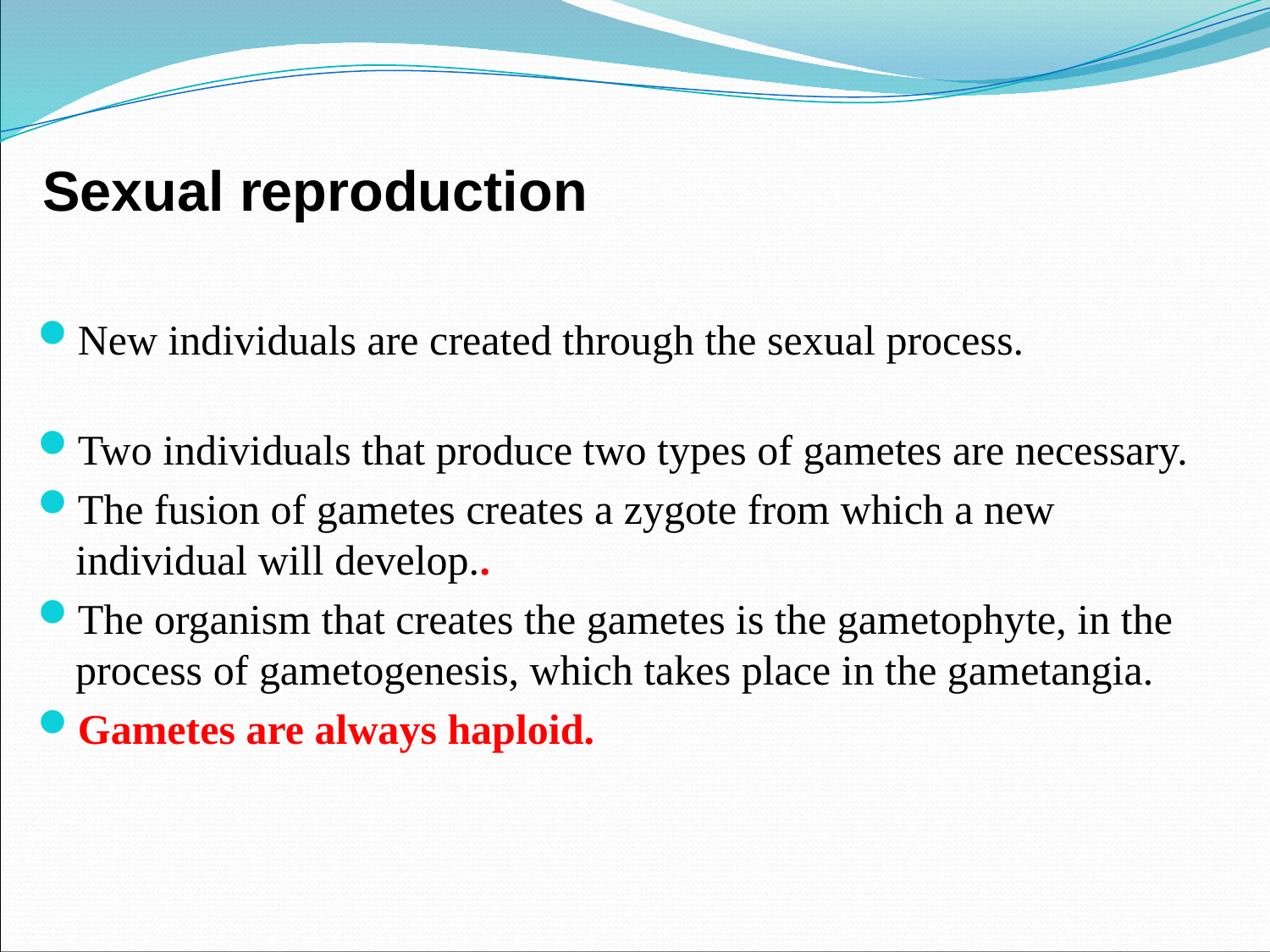

# Sexual reproduction
New individuals are created through the sexual process.
Two individuals that produce two types of gametes are necessary.
The fusion of gametes creates a zygote from which a new individual will develop..
The organism that creates the gametes is the gametophyte, in the process of gametogenesis, which takes place in the gametangia.
Gametes are always haploid.